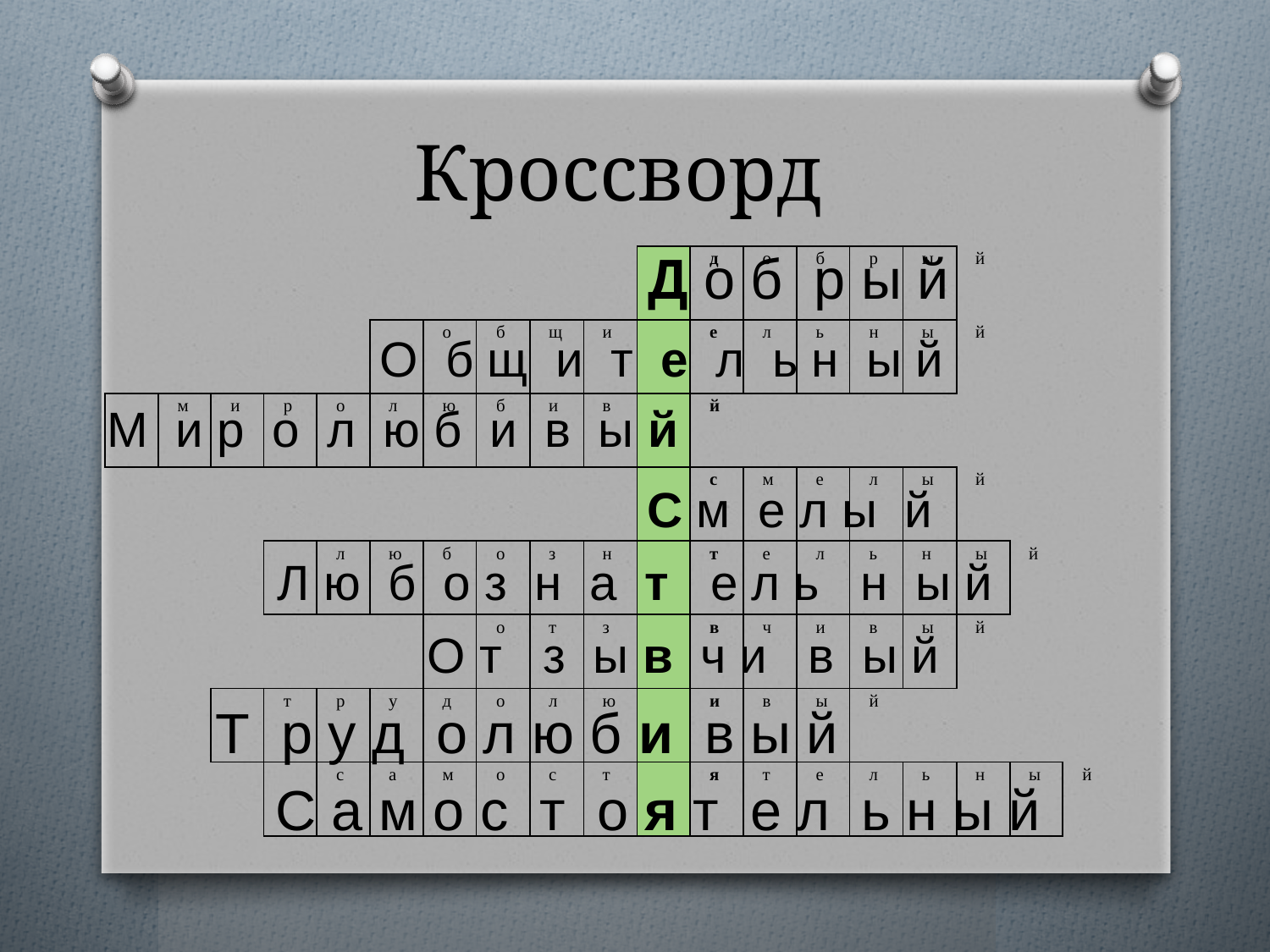

# Кроссворд
Д о б  р ы й
|  |  |  |  |  |  |  |  |  |  | д | о | б | р | ы | й |  |  |  |  |
| --- | --- | --- | --- | --- | --- | --- | --- | --- | --- | --- | --- | --- | --- | --- | --- | --- | --- | --- | --- |
|  |  |  |  |  | о | б | щ | и | т | е | л | ь | н | ы | й |  |  |  |  |
| м | и | р | о | л | ю | б | и | в | ы | й |  |  |  |  |  |  |  |  |  |
|  |  |  |  |  |  |  |  |  |  | с | м | е | л | ы | й |  |  |  |  |
|  |  |  | л | ю | б | о | з | н | а | т | е | л | ь | н | ы | й |  |  |  |
|  |  |  |  |  |  | о | т | з | ы | в | ч | и | в | ы | й |  |  |  |  |
|  |  | т | р | у | д | о | л | ю | б | и | в | ы | й |  |  |  |  |  |  |
|  |  |  | с | а | м | о | с | т | о | я | т | е | л | ь | н | ы | й |  |  |
О  б щ  и  т  е  л  ь н  ы й
М  и р  о  л  ю б  и  в  ы й

С м  е л ы  й
Л ю  б  о з  н  а  т   е л ь   н  ы й
О т   з  ы в  ч и   в  ы й
Т  р у д  о л ю б и  в ы й
С а м о с  т  о я т  е л  ь н ы й